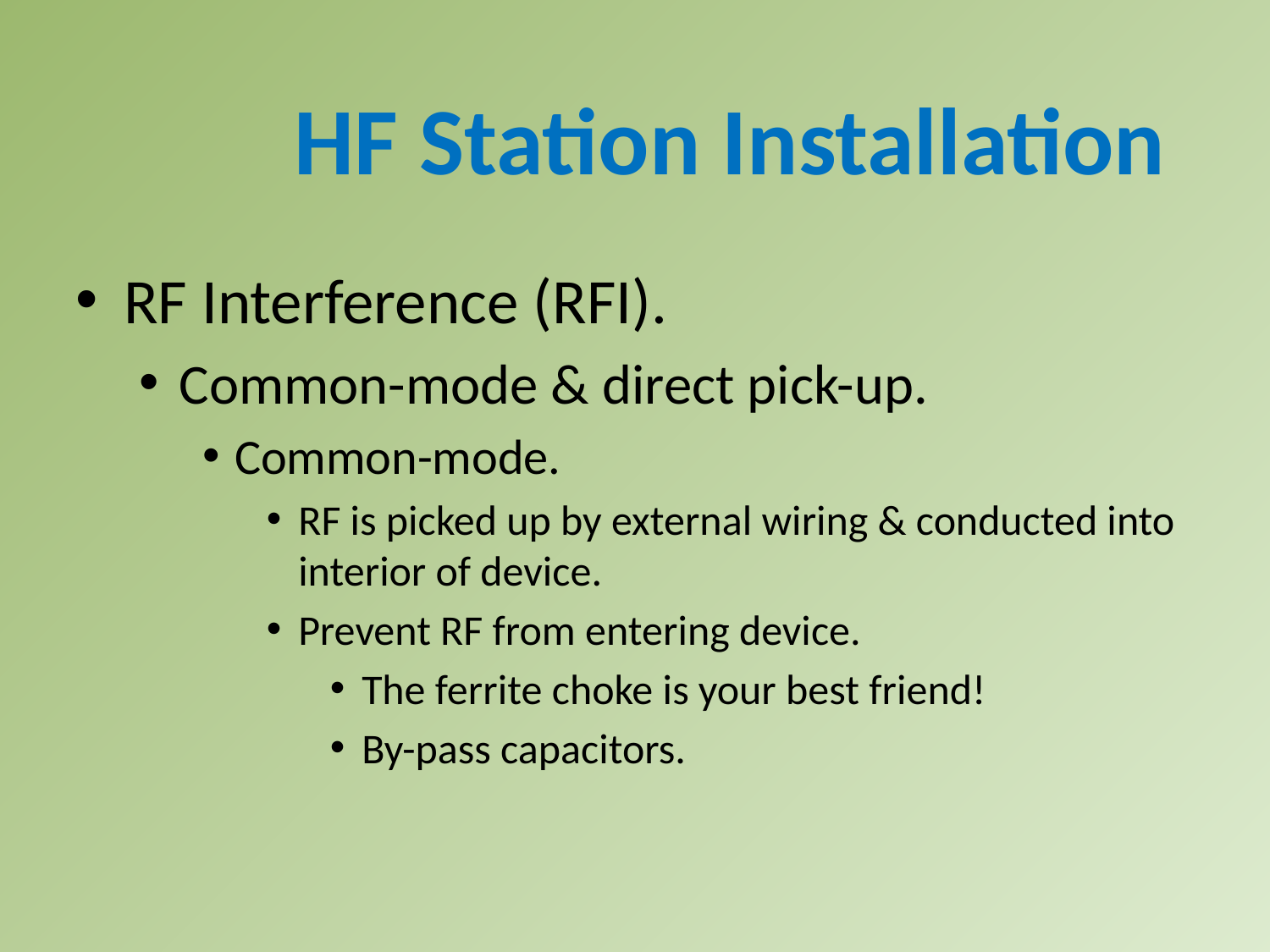

HF Station Installation
RF Interference (RFI).
Common-mode & direct pick-up.
Common-mode.
RF is picked up by external wiring & conducted into interior of device.
Prevent RF from entering device.
The ferrite choke is your best friend!
By-pass capacitors.